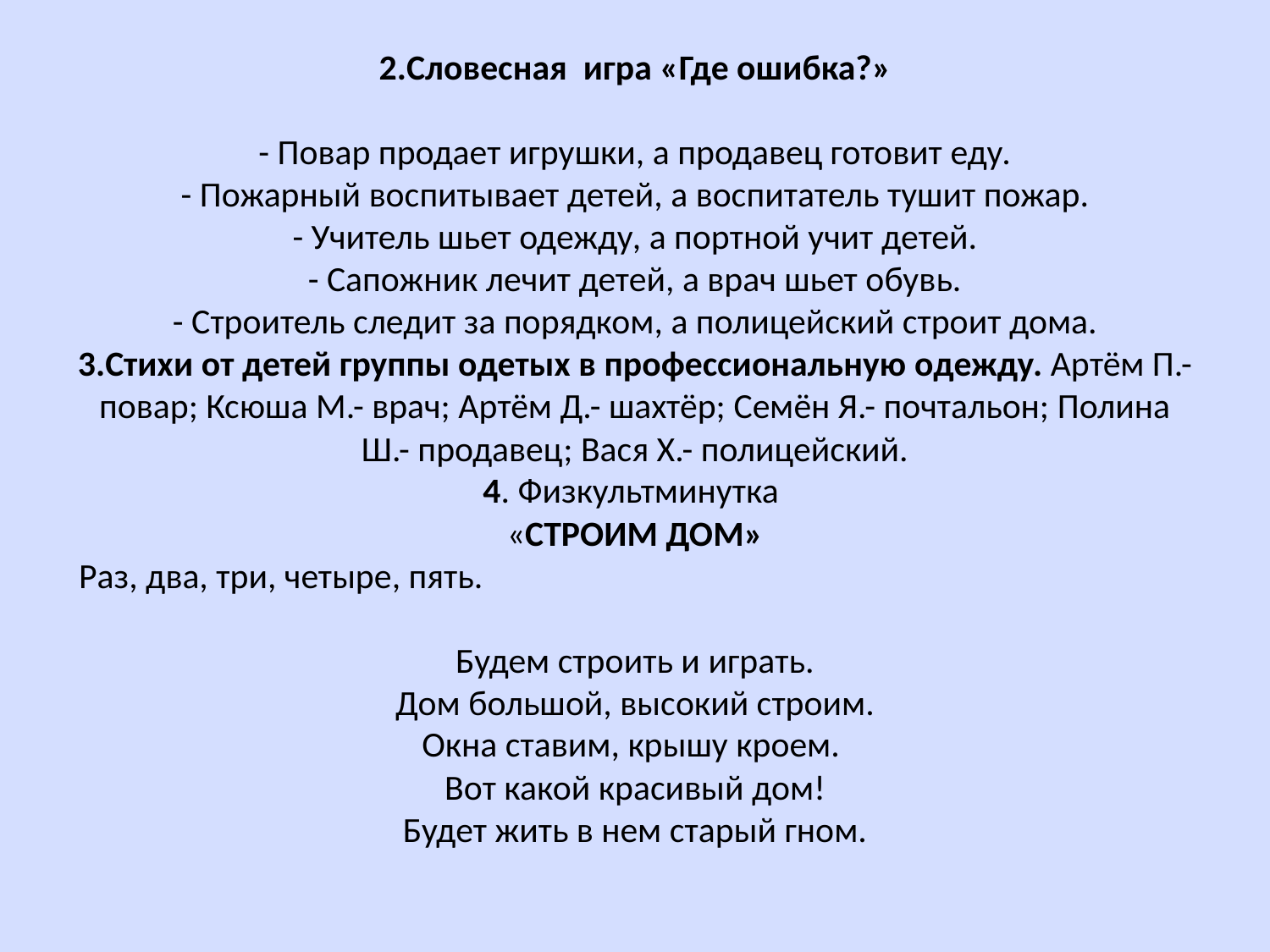

# 2.Словесная  игра «Где ошибка?»   - Повар продает игрушки, а продавец готовит еду. - Пожарный воспитывает детей, а воспитатель тушит пожар. - Учитель шьет одежду, а портной учит детей. - Сапожник лечит детей, а врач шьет обувь. - Строитель следит за порядком, а полицейский строит дома. 3.Стихи от детей группы одетых в профессиональную одежду. Артём П.- повар; Ксюша М.- врач; Артём Д.- шахтёр; Семён Я.- почтальон; Полина Ш.- продавец; Вася Х.- полицейский. 4. Физкультминутка «СТРОИМ ДОМ» Раз, два, три, четыре, пять. Будем строить и играть. Дом большой, высокий строим. Окна ставим, крышу кроем.  Вот какой красивый дом! Будет жить в нем старый гном.